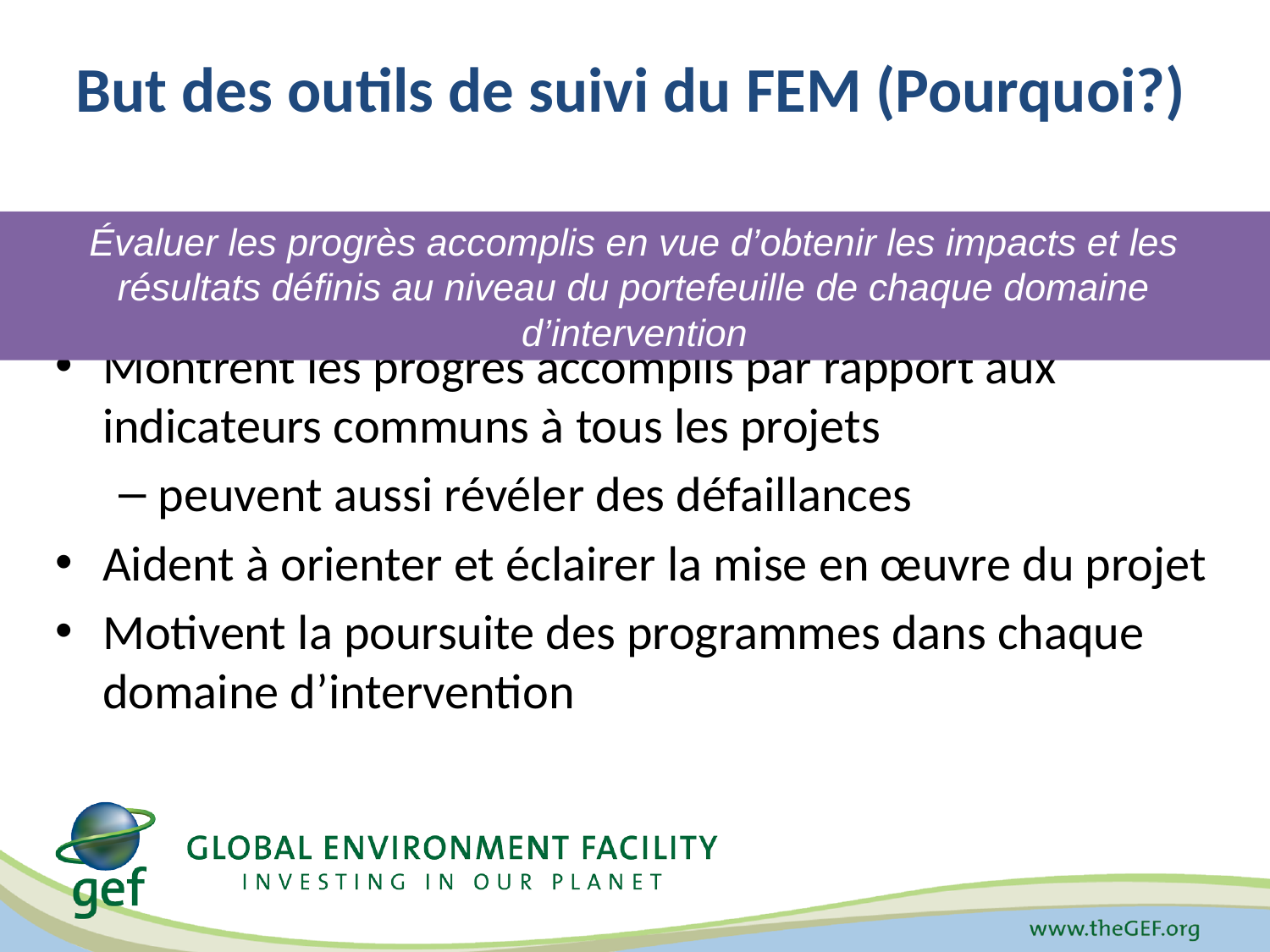

But des outils de suivi du FEM (Pourquoi?)

Évaluer les progrès accomplis en vue d’obtenir les impacts et les résultats définis au niveau du portefeuille de chaque domaine d’intervention
Montrent les progrès accomplis par rapport aux indicateurs communs à tous les projets
peuvent aussi révéler des défaillances
Aident à orienter et éclairer la mise en œuvre du projet
Motivent la poursuite des programmes dans chaque domaine d’intervention